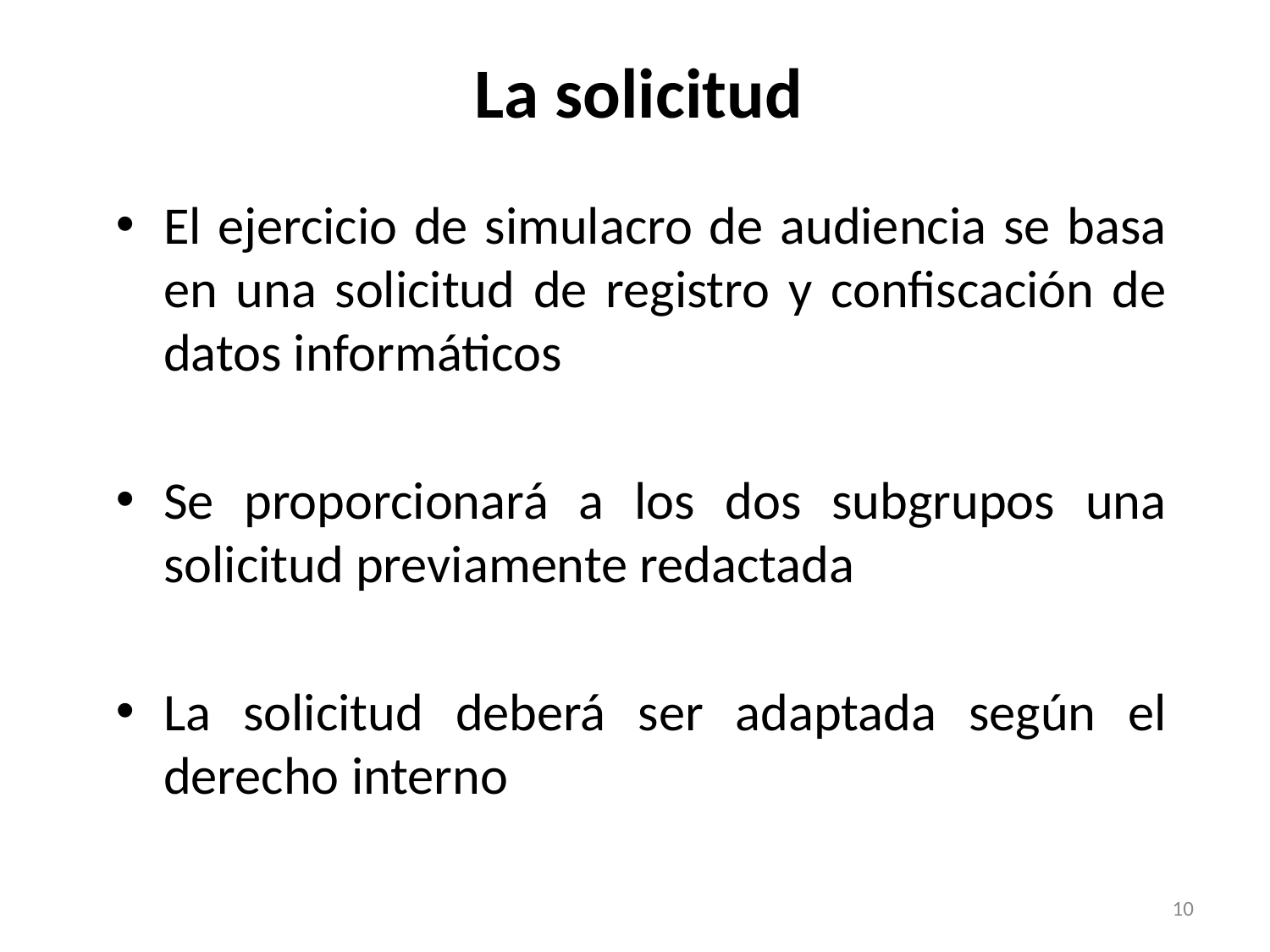

La solicitud
El ejercicio de simulacro de audiencia se basa en una solicitud de registro y confiscación de datos informáticos

Se proporcionará a los dos subgrupos una solicitud previamente redactada

La solicitud deberá ser adaptada según el derecho interno
10